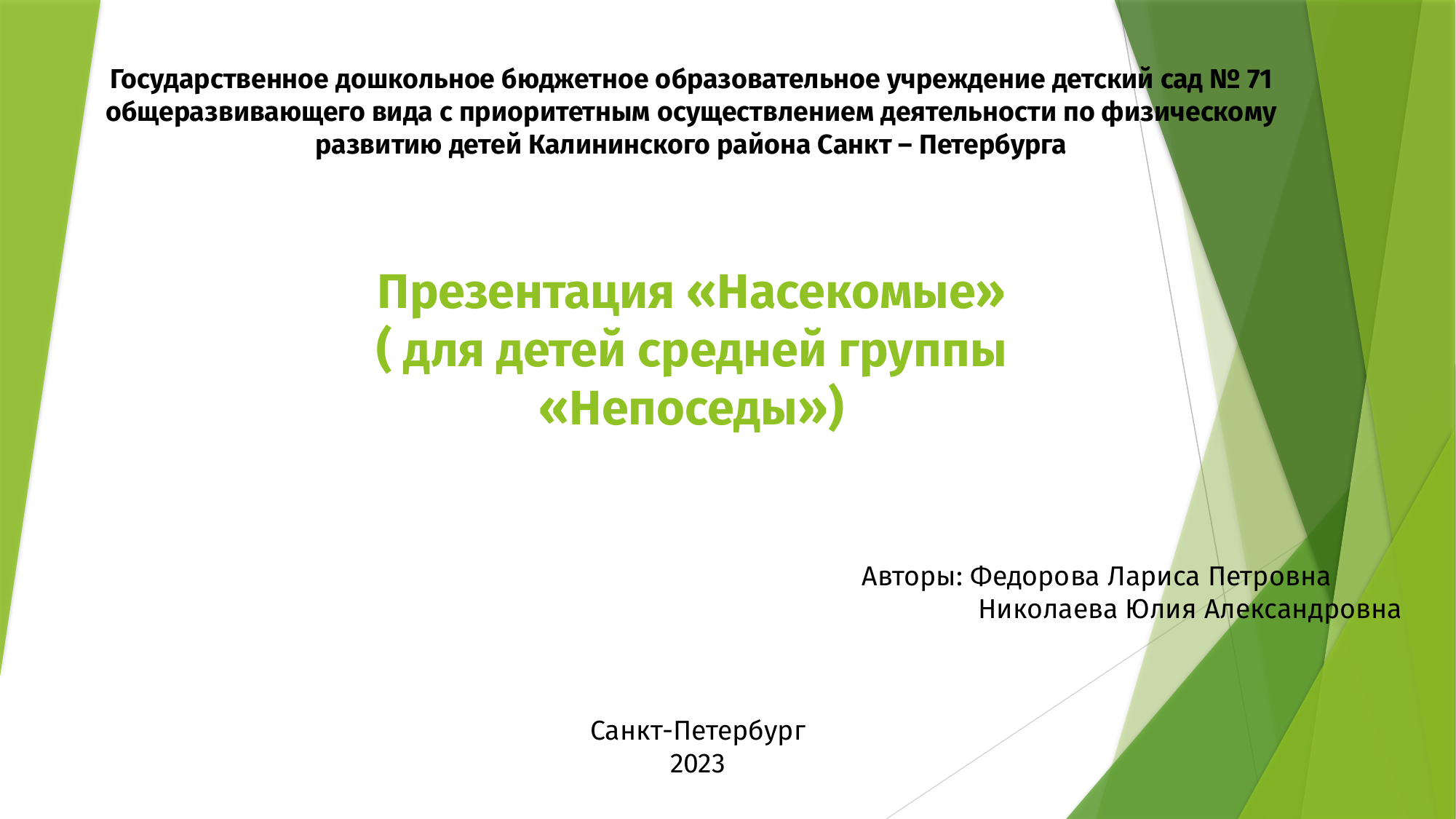

Государственное дошкольное бюджетное образовательное учреждение детский сад № 71
общеразвивающего вида с приоритетным осуществлением деятельности по физическому развитию детей Калининского района Санкт – Петербурга

# Презентация «Насекомые» ( для детей средней группы «Непоседы»)
Авторы: Федорова Лариса Петровна
                Николаева Юлия Александровна
Санкт-Петербург
2023